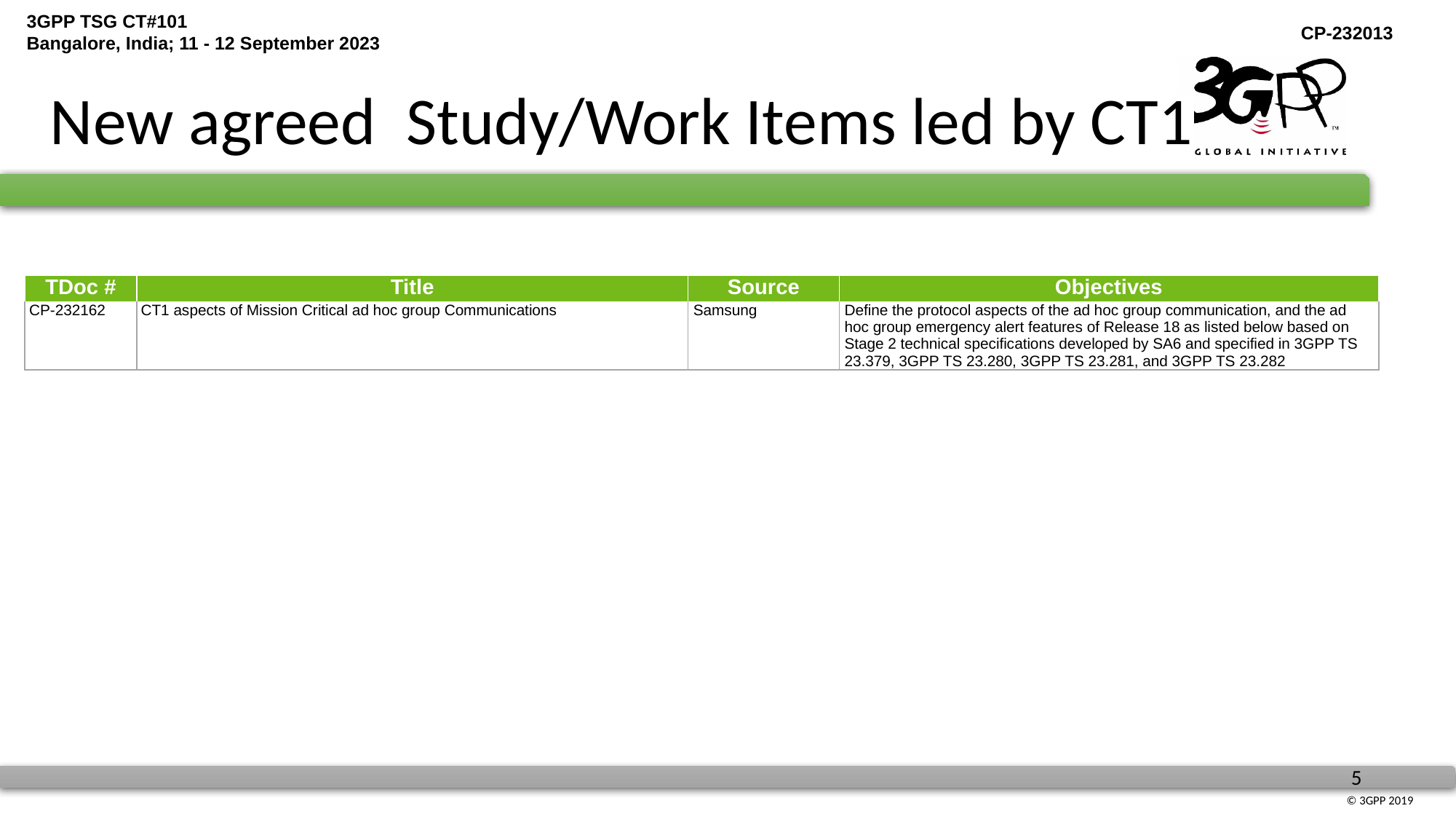

# New agreed  Study/Work Items led by CT1
| TDoc # | Title | Source | Objectives |
| --- | --- | --- | --- |
| CP-232162 | CT1 aspects of Mission Critical ad hoc group Communications | Samsung | Define the protocol aspects of the ad hoc group communication, and the ad hoc group emergency alert features of Release 18 as listed below based on Stage 2 technical specifications developed by SA6 and specified in 3GPP TS 23.379, 3GPP TS 23.280, 3GPP TS 23.281, and 3GPP TS 23.282 |